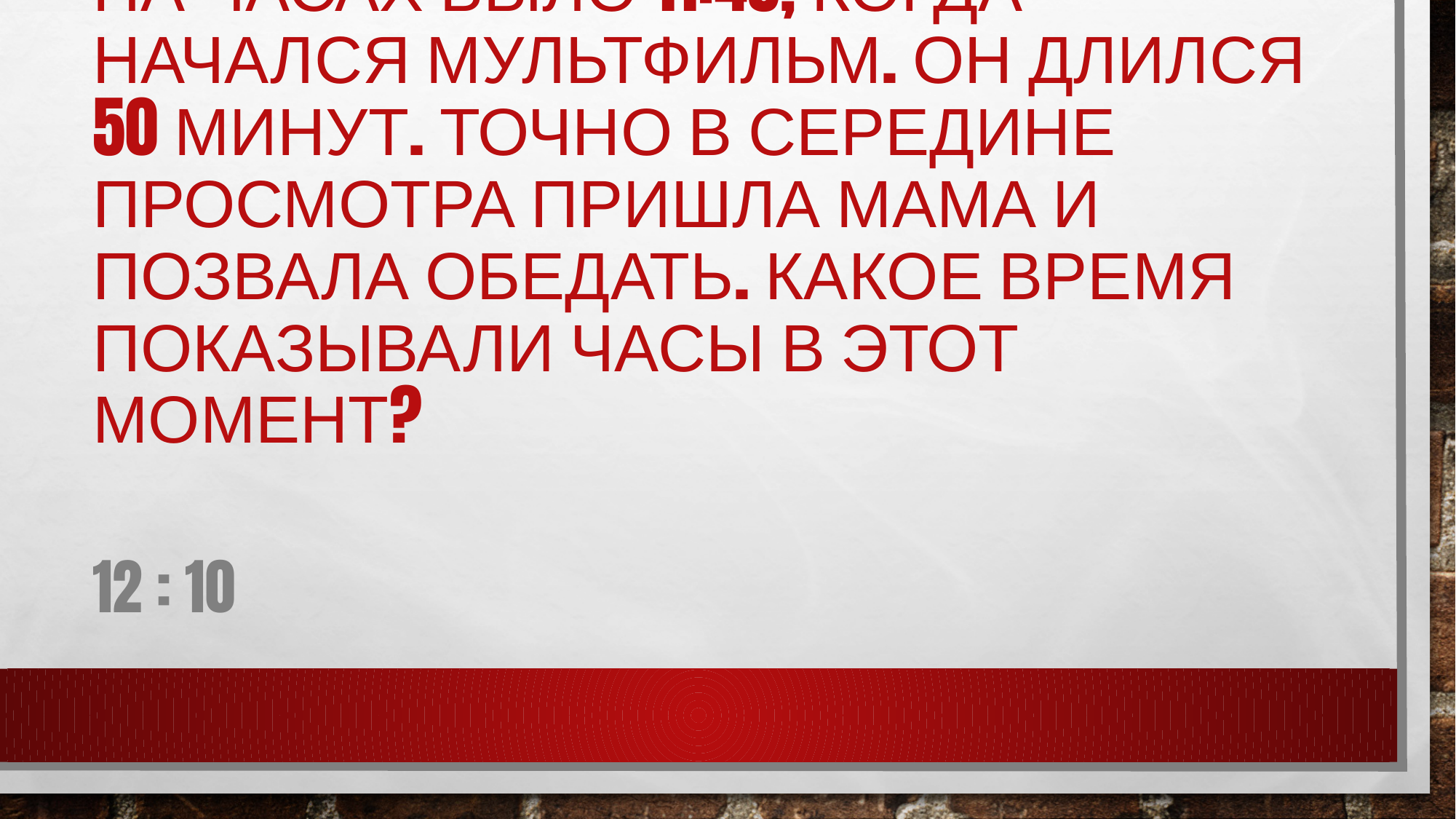

# На часах было 11:45, когда начался мультфильм. Он длился 50 минут. Точно в середине просмотра пришла мама и позвала обедать. Какое время показывали часы в этот момент?
12 : 10